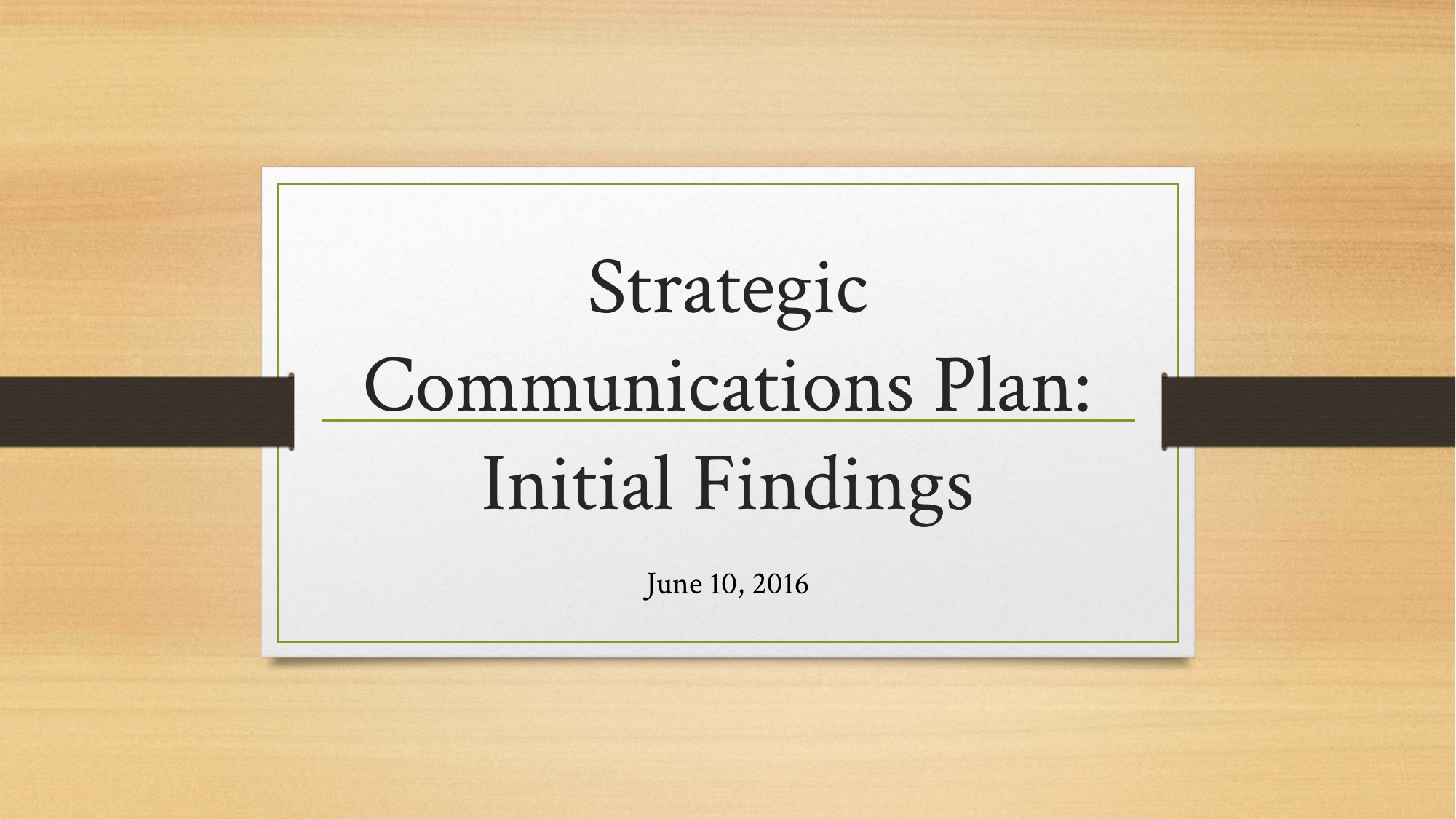

# Strategic Communications Plan: Initial Findings
June 10, 2016